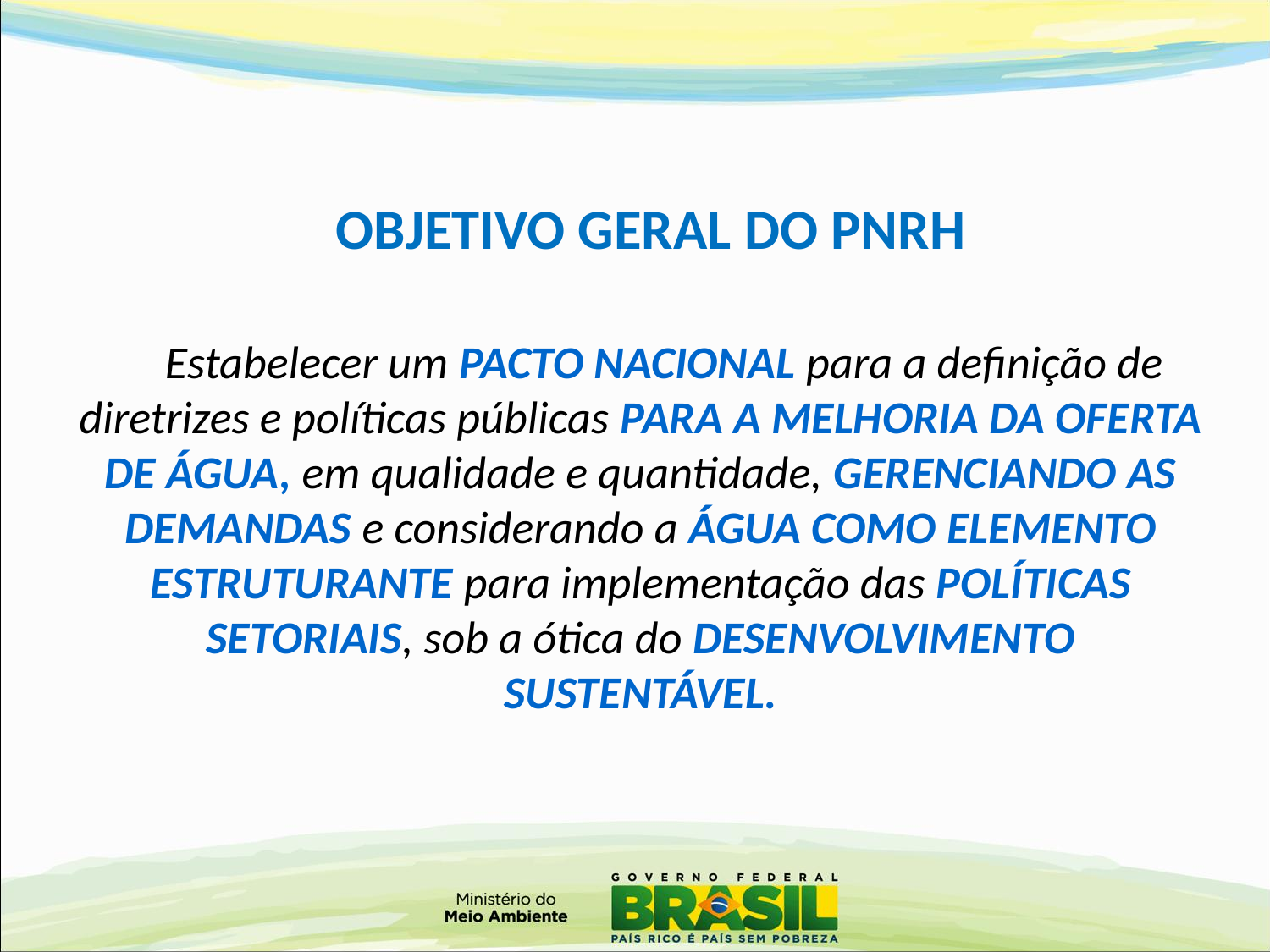

OBJETIVO GERAL DO PNRH
	Estabelecer um PACTO NACIONAL para a definição de diretrizes e políticas públicas PARA A MELHORIA DA OFERTA DE ÁGUA, em qualidade e quantidade, GERENCIANDO AS DEMANDAS e considerando a ÁGUA COMO ELEMENTO ESTRUTURANTE para implementação das POLÍTICAS SETORIAIS, sob a ótica do DESENVOLVIMENTO SUSTENTÁVEL.